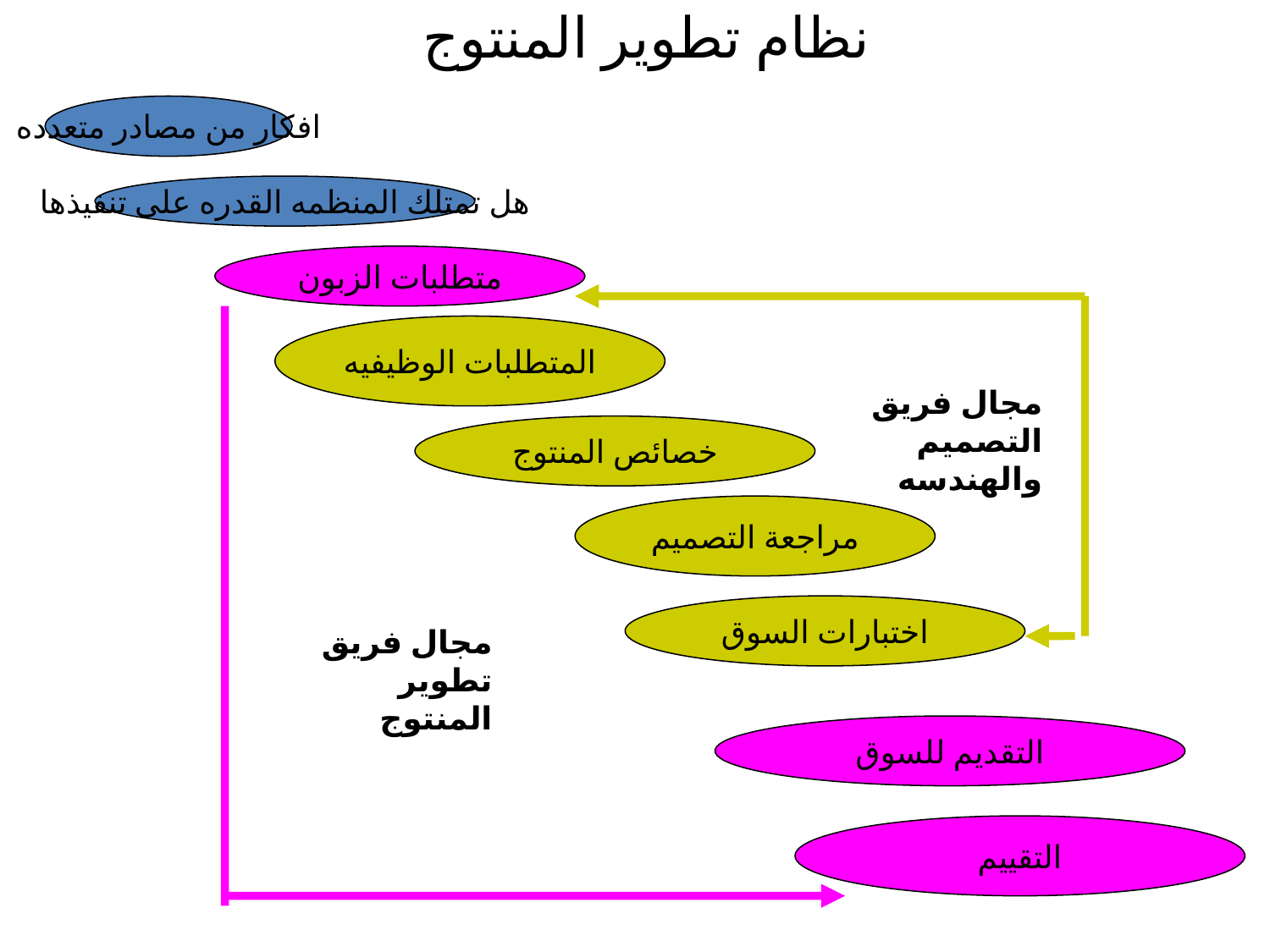

# نظام تطوير المنتوج

افكار من مصادر متعدده
هل تمتلك المنظمه القدره على تنفيذها
متطلبات الزبون

المتطلبات الوظيفيه
مجال فريق التصميم والهندسه
خصائص المنتوج

مراجعة التصميم
اختبارات السوق
مجال فريق تطوير المنتوج

التقديم للسوق
التقييم